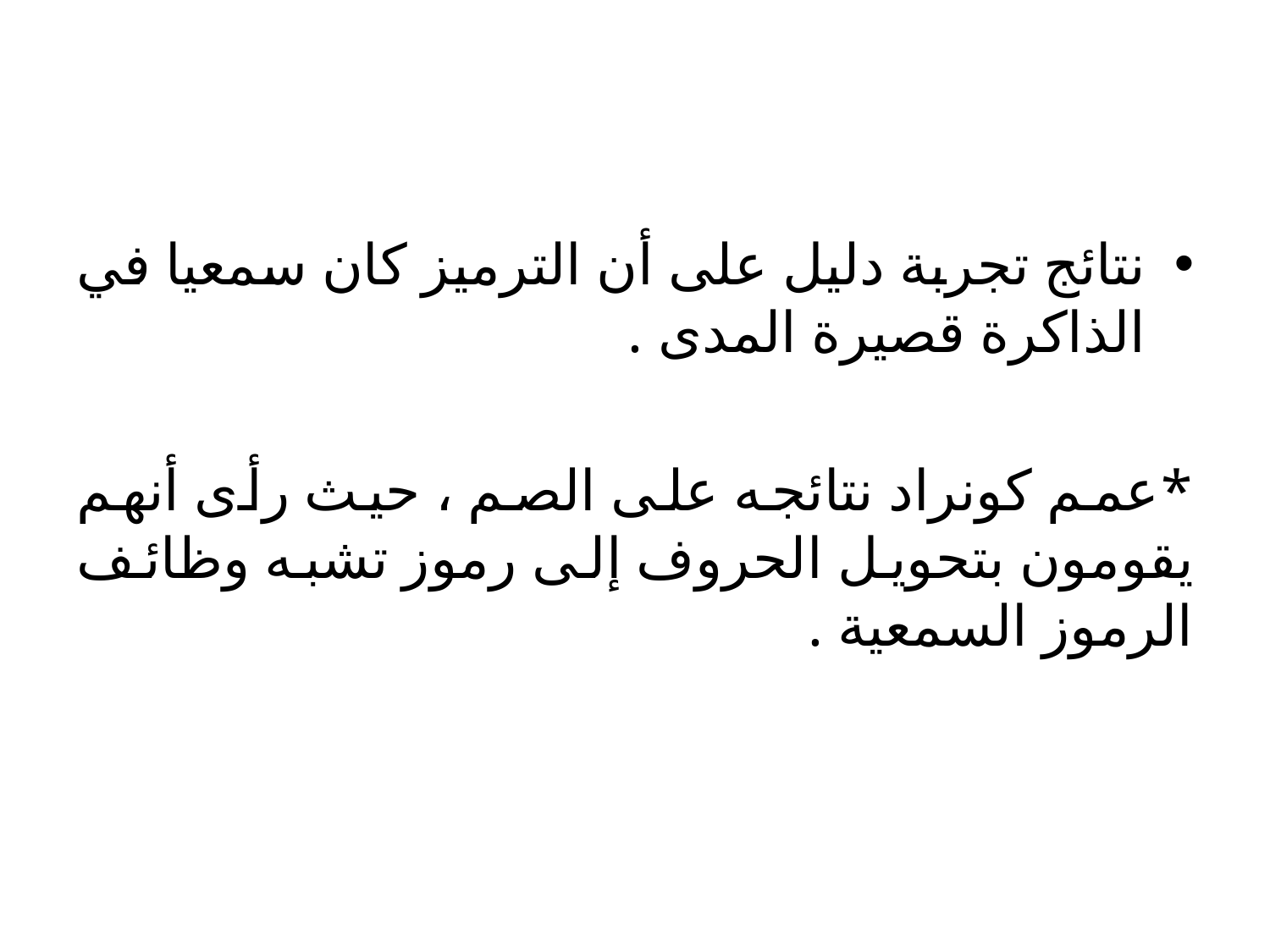

#
نتائج تجربة دليل على أن الترميز كان سمعيا في الذاكرة قصيرة المدى .

*عمم كونراد نتائجه على الصم ، حيث رأى أنهم يقومون بتحويل الحروف إلى رموز تشبه وظائف الرموز السمعية .